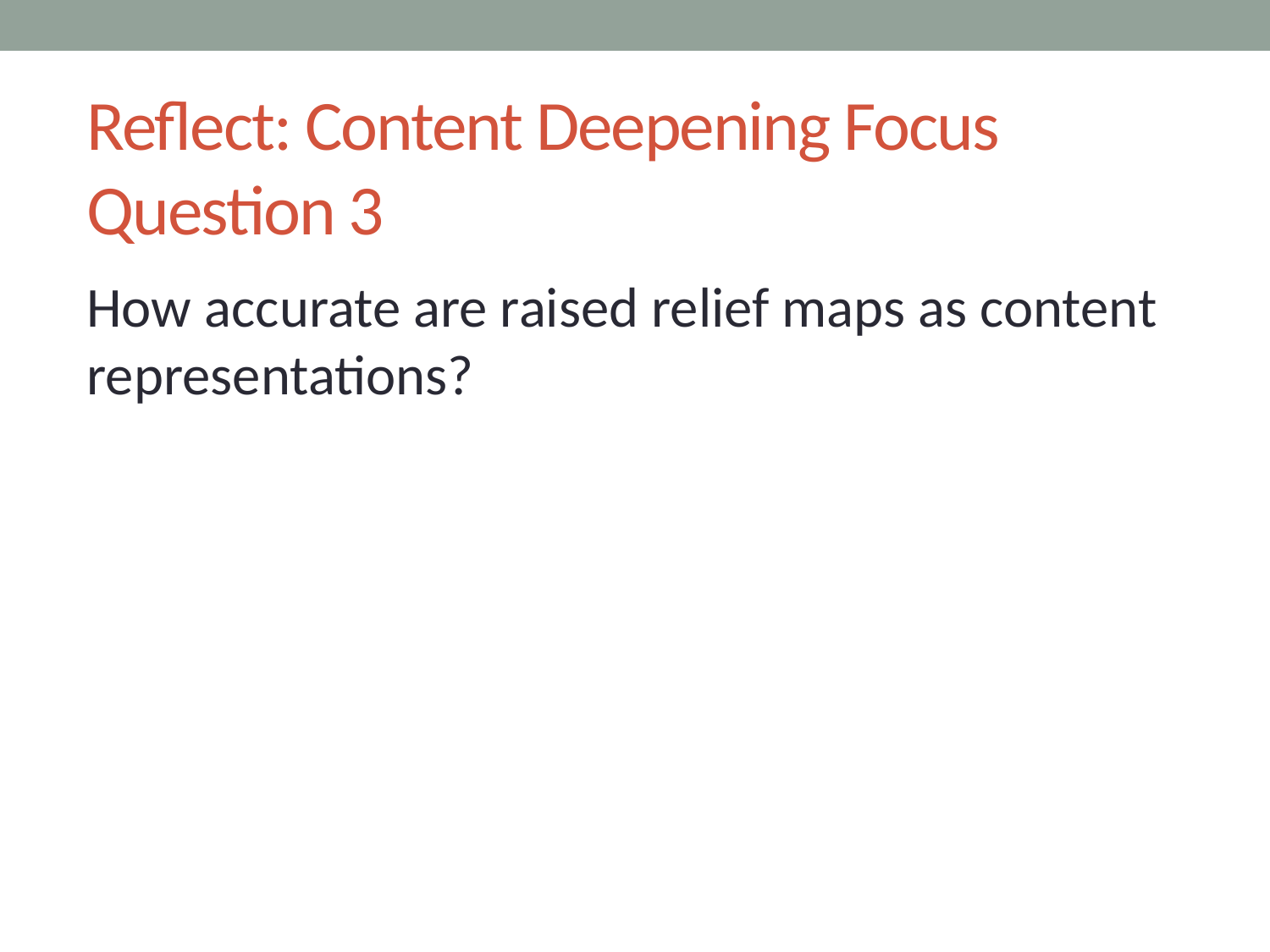

# Reflect: Content Deepening Focus Question 3
How accurate are raised relief maps as content representations?